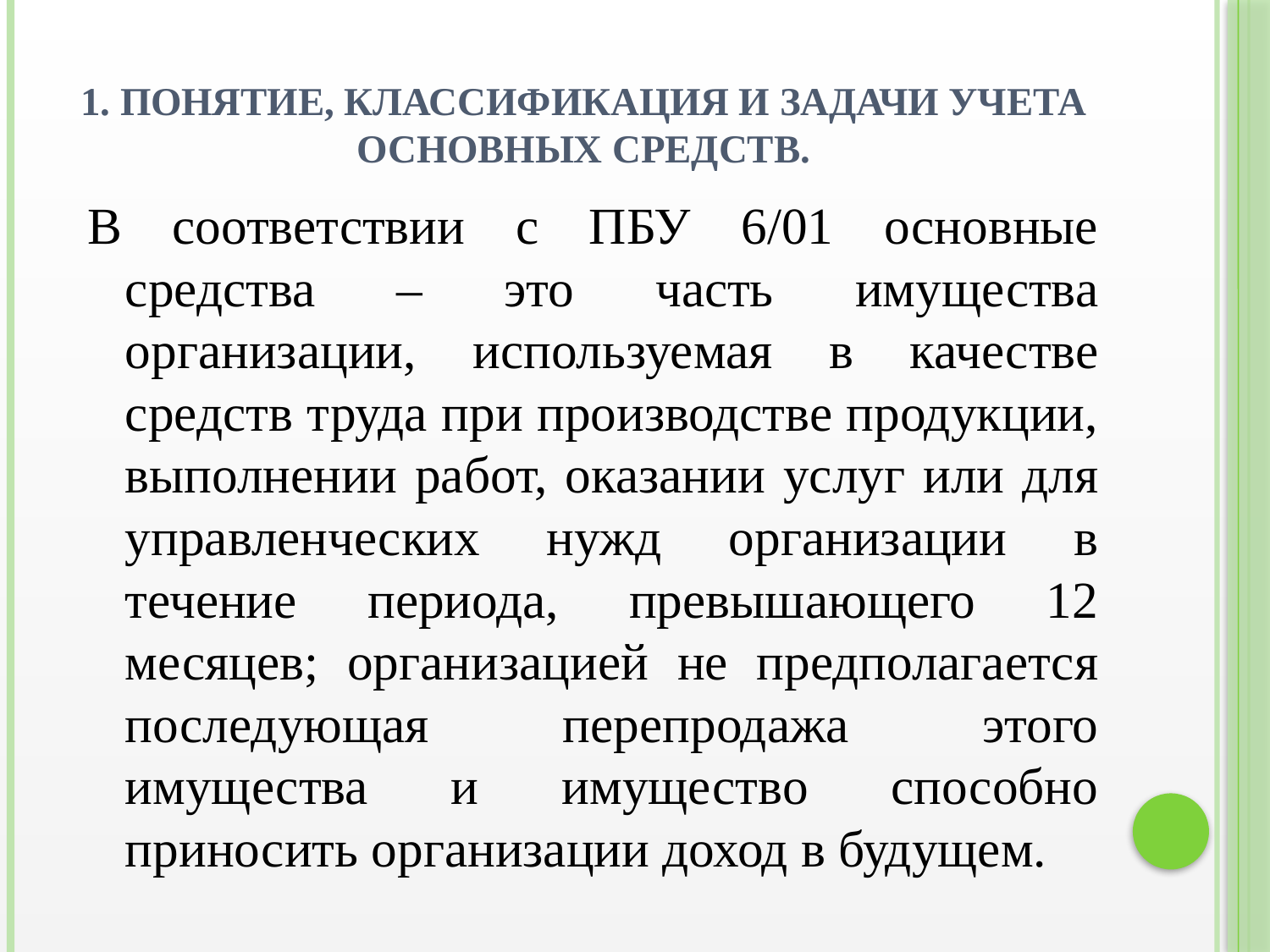

# 1. Понятие, классификация и задачи учета основных средств.
В соответствии с ПБУ 6/01 основные средства – это часть имущества организации, используемая в качестве средств труда при производстве продукции, выполнении работ, оказании услуг или для управленческих нужд организации в течение периода, превышающего 12 месяцев; организацией не предполагается последующая перепродажа этого имущества и имущество способно приносить организации доход в будущем.